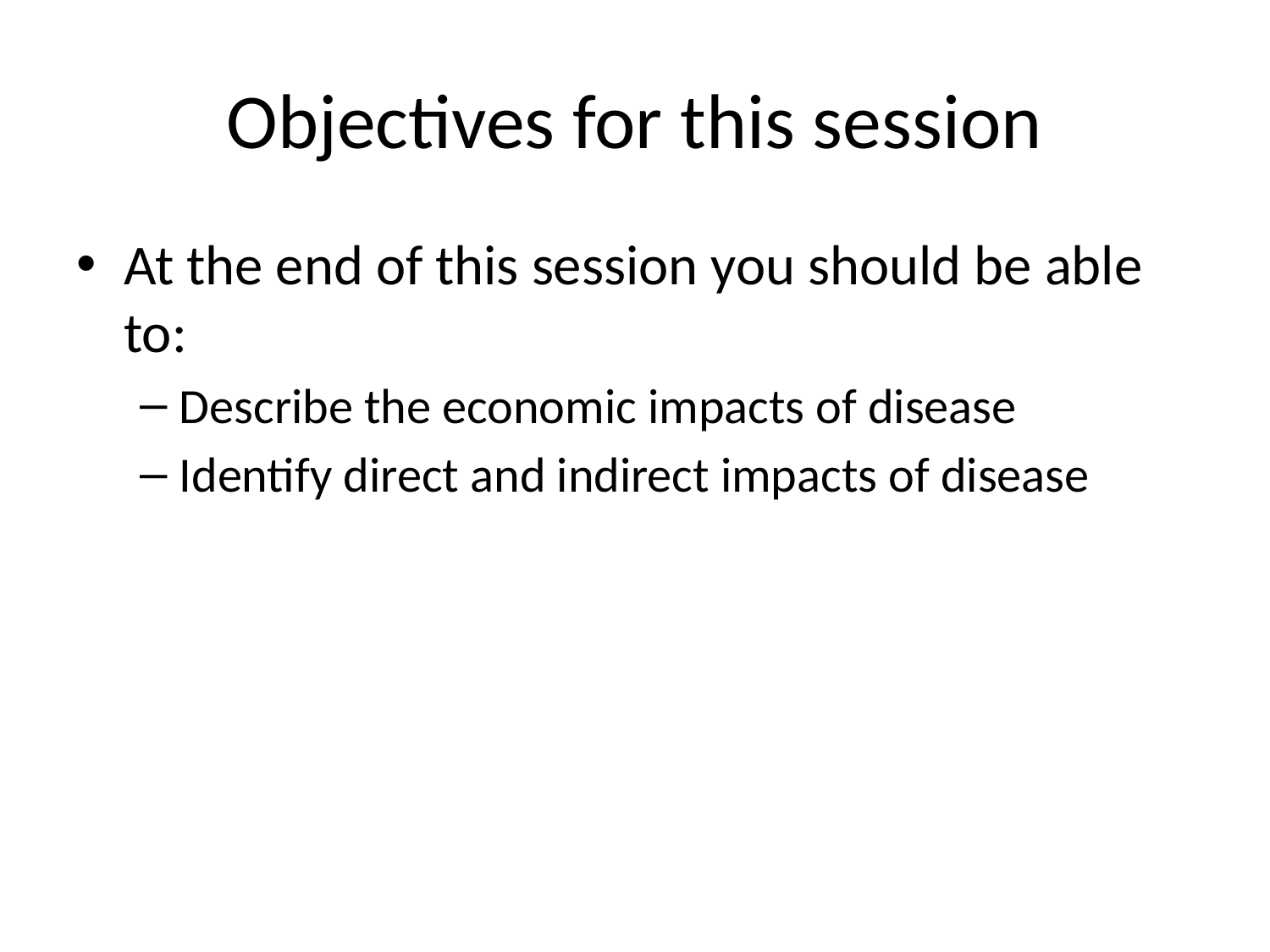

# Objectives for this session
At the end of this session you should be able to:
Describe the economic impacts of disease
Identify direct and indirect impacts of disease